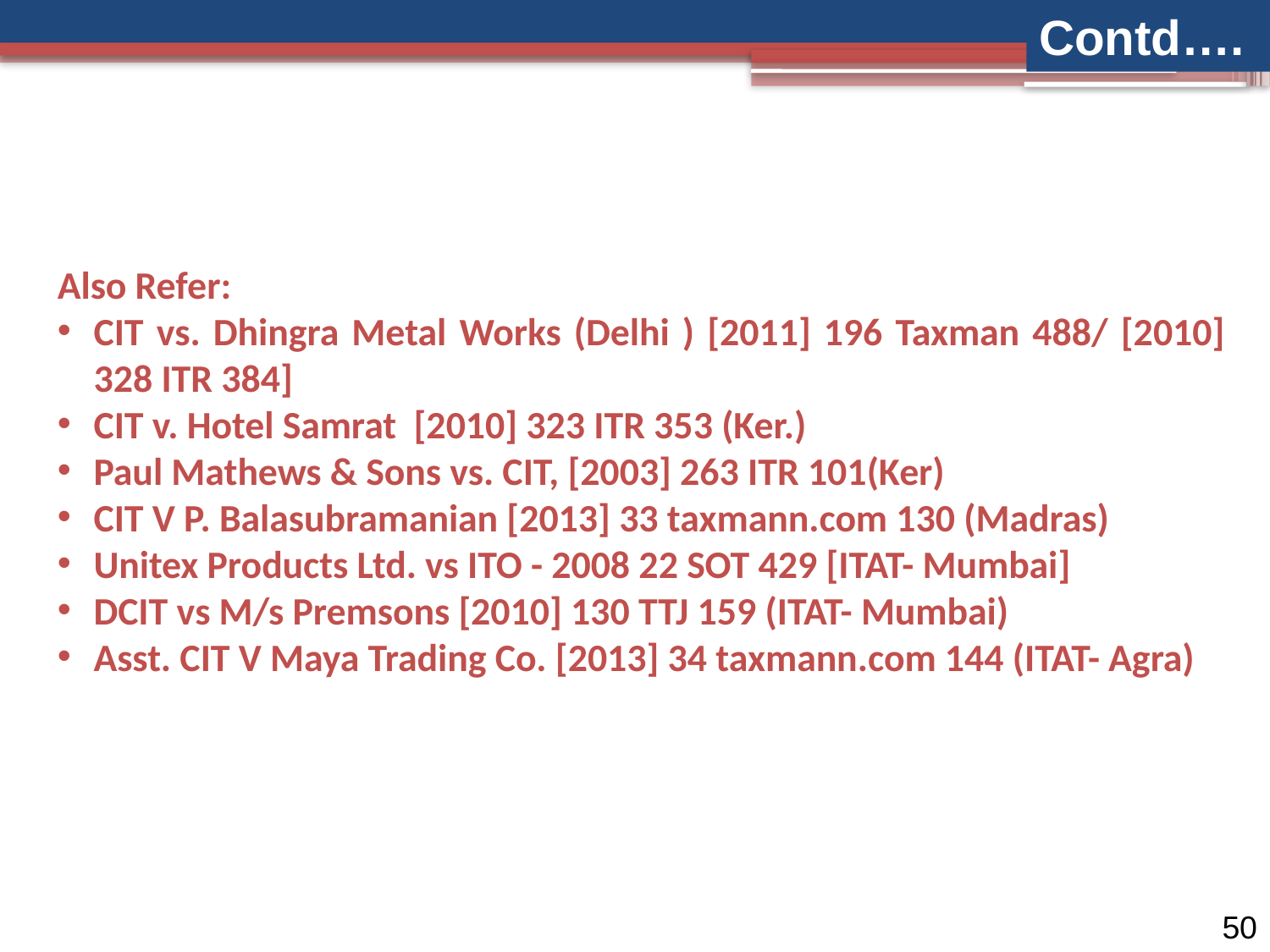

Contd….
Also Refer:
CIT vs. Dhingra Metal Works (Delhi ) [2011] 196 Taxman 488/ [2010] 328 ITR 384]
CIT v. Hotel Samrat  [2010] 323 ITR 353 (Ker.)
Paul Mathews & Sons vs. CIT, [2003] 263 ITR 101(Ker)
CIT V P. Balasubramanian [2013] 33 taxmann.com 130 (Madras)
Unitex Products Ltd. vs ITO - 2008 22 SOT 429 [ITAT- Mumbai]
DCIT vs M/s Premsons [2010] 130 TTJ 159 (ITAT- Mumbai)
Asst. CIT V Maya Trading Co. [2013] 34 taxmann.com 144 (ITAT- Agra)
50